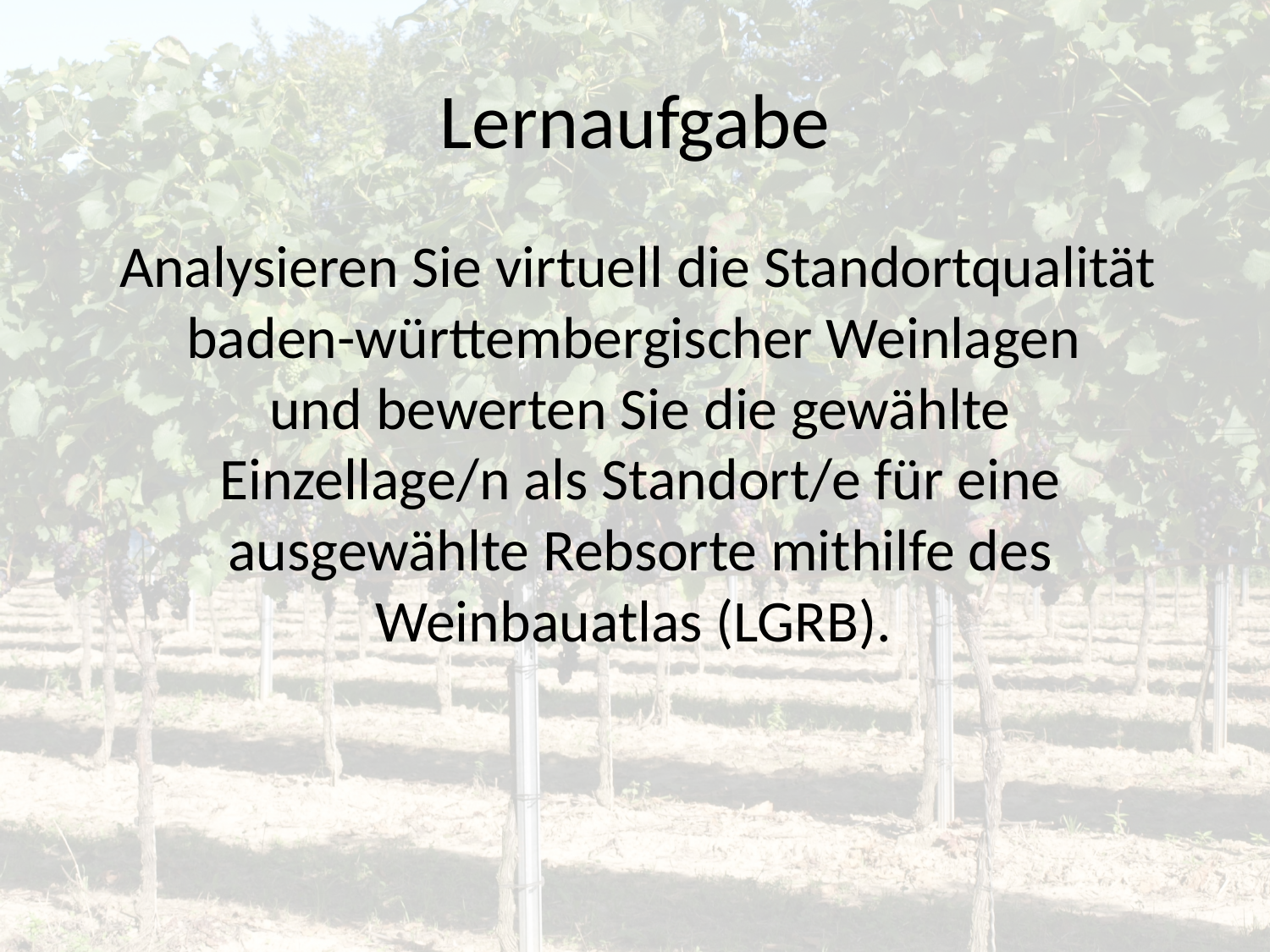

# Lernaufgabe
   Analysieren Sie virtuell die Standortqualität baden-württembergischer Weinlagen
und bewerten Sie die gewählte Einzellage/n als Standort/e für eine ausgewählte Rebsorte mithilfe des Weinbauatlas (LGRB).